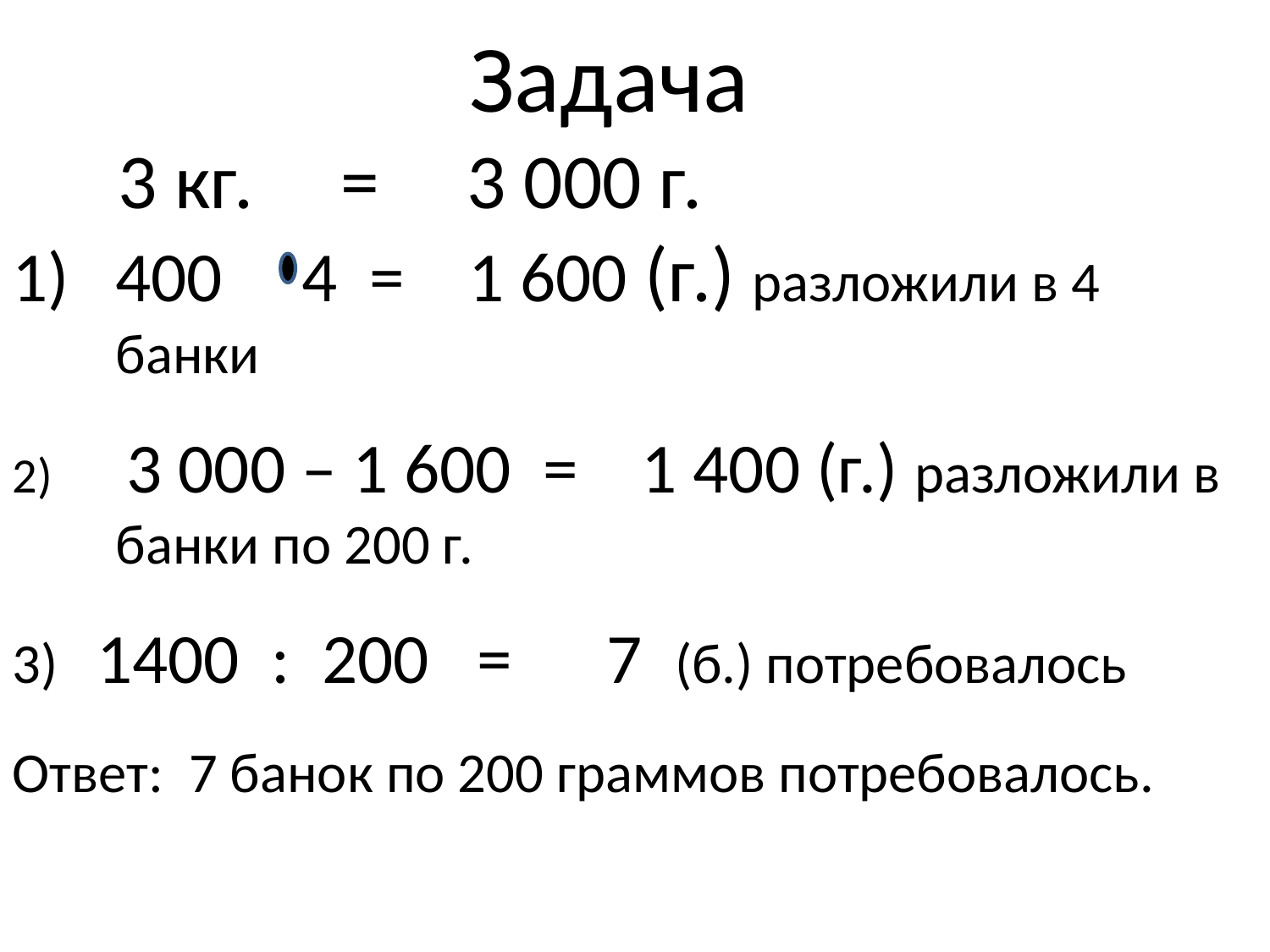

Задача
      3 кг.     =     3 000 г.
400     4  =    1 600 (г.) разложили в 4 банки

 3 000 – 1 600  =    1 400 (г.) разложили в банки по 200 г.

 1400  :  200   =      7  (б.) потребовалось

Ответ:  7 банок по 200 граммов потребовалось.